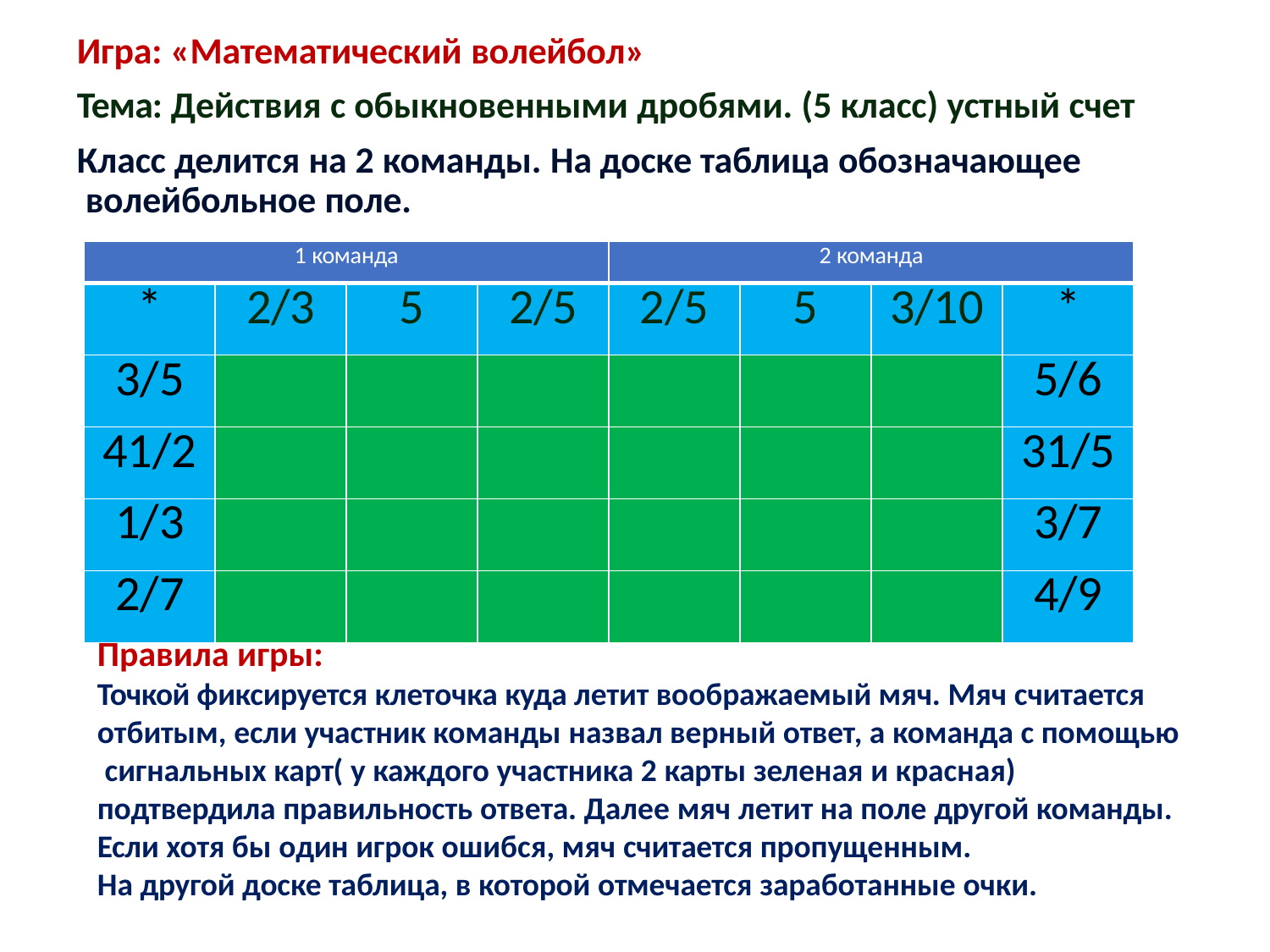

# Игра: «Математический волейбол»
Тема: Действия с обыкновенными дробями. (5 класс) устный счет
Класс делится на 2 команды. На доске таблица обозначающее  волейбольное поле.
| 1 команда |  |  |  | 2 команда |  |  |  |
| --- | --- | --- | --- | --- | --- | --- | --- |
| \* | 2/3 | 5 | 2/5 | 2/5 | 5 | 3/10 | \* |
| 3/5 |  |  |  |  |  |  | 5/6 |
| 41/2 |  |  |  |  |  |  | 31/5 |
| 1/3 |  |  |  |  |  |  | 3/7 |
| 2/7 |  |  |  |  |  |  | 4/9 |
Правила игры:
Точкой фиксируется клеточка куда летит воображаемый мяч. Мяч считается  отбитым, если участник команды назвал верный ответ, а команда с помощью  сигнальных карт( у каждого участника 2 карты зеленая и красная)
подтвердила правильность ответа. Далее мяч летит на поле другой команды.
Если хотя бы один игрок ошибся, мяч считается пропущенным.
На другой доске таблица, в которой отмечается заработанные очки.